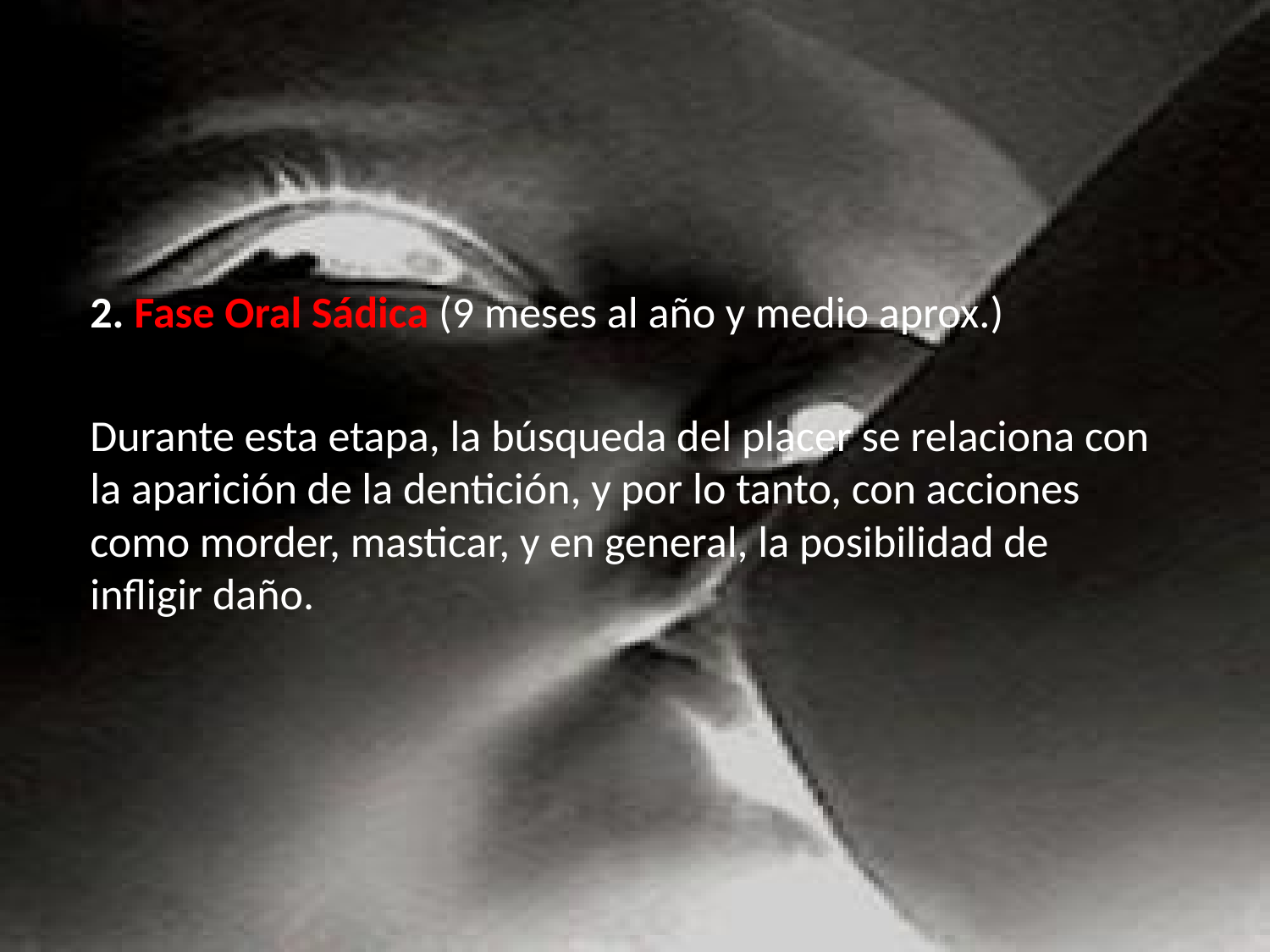

2. Fase Oral Sádica (9 meses al año y medio aprox.)

	Durante esta etapa, la búsqueda del placer se relaciona con la aparición de la dentición, y por lo tanto, con acciones como morder, masticar, y en general, la posibilidad de infligir daño.